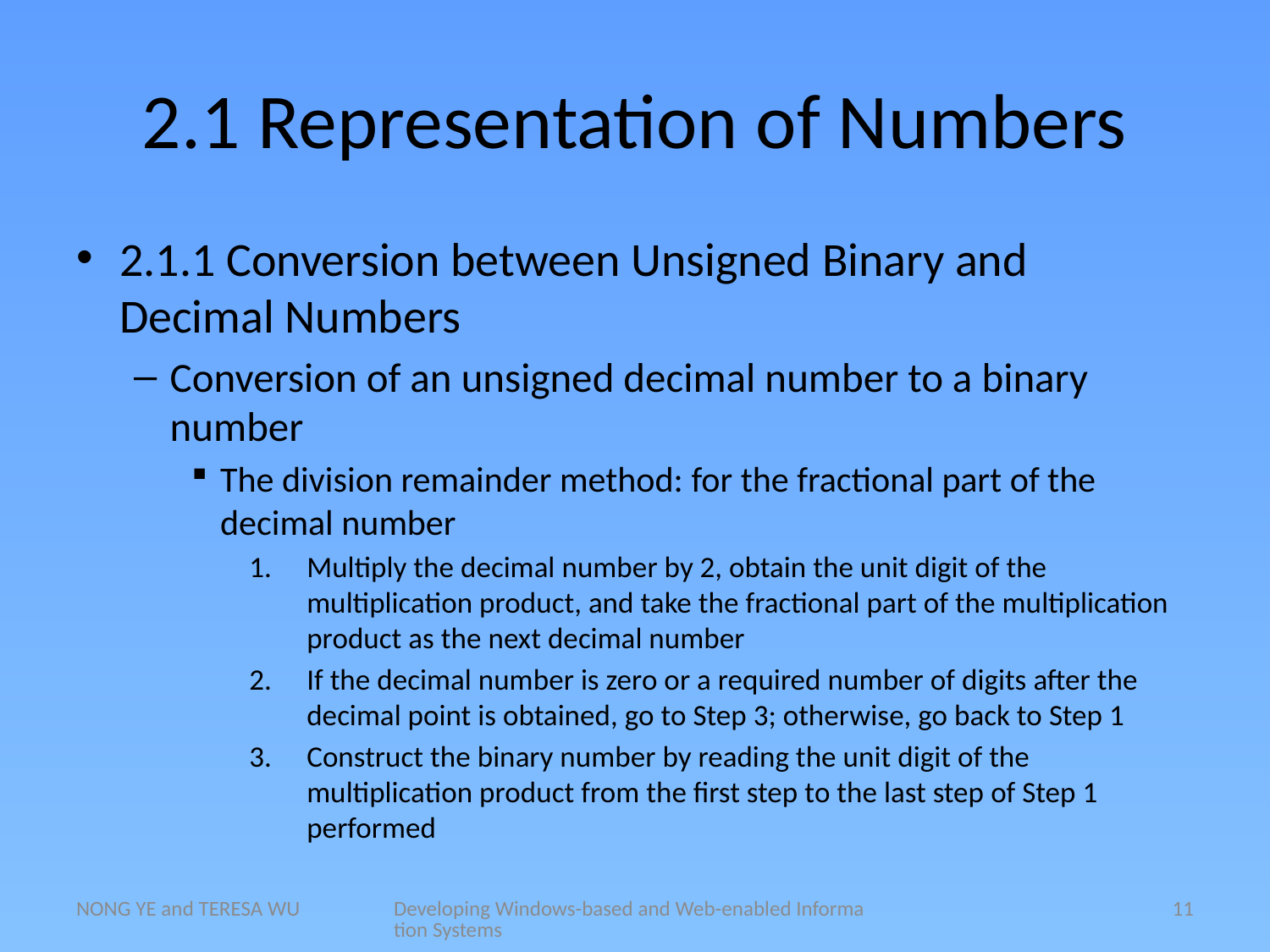

# 2.1 Representation of Numbers
2.1.1 Conversion between Unsigned Binary and Decimal Numbers
Conversion of an unsigned decimal number to a binary number
The division remainder method: for the fractional part of the decimal number
Multiply the decimal number by 2, obtain the unit digit of the multiplication product, and take the fractional part of the multiplication product as the next decimal number
If the decimal number is zero or a required number of digits after the decimal point is obtained, go to Step 3; otherwise, go back to Step 1
Construct the binary number by reading the unit digit of the multiplication product from the first step to the last step of Step 1 performed
NONG YE and TERESA WU
Developing Windows-based and Web-enabled Information Systems
11